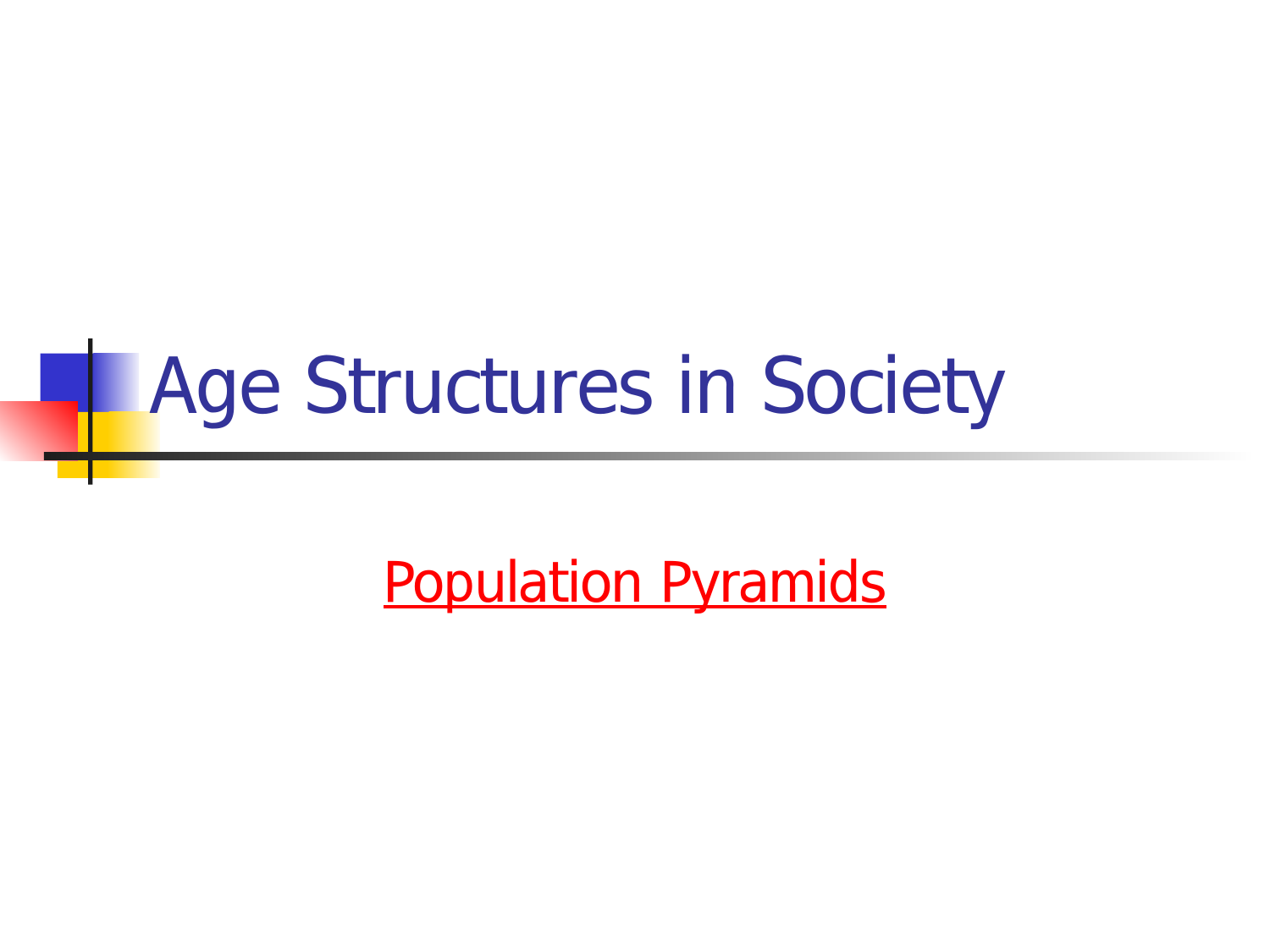

# Age Structures in Society
Population Pyramids